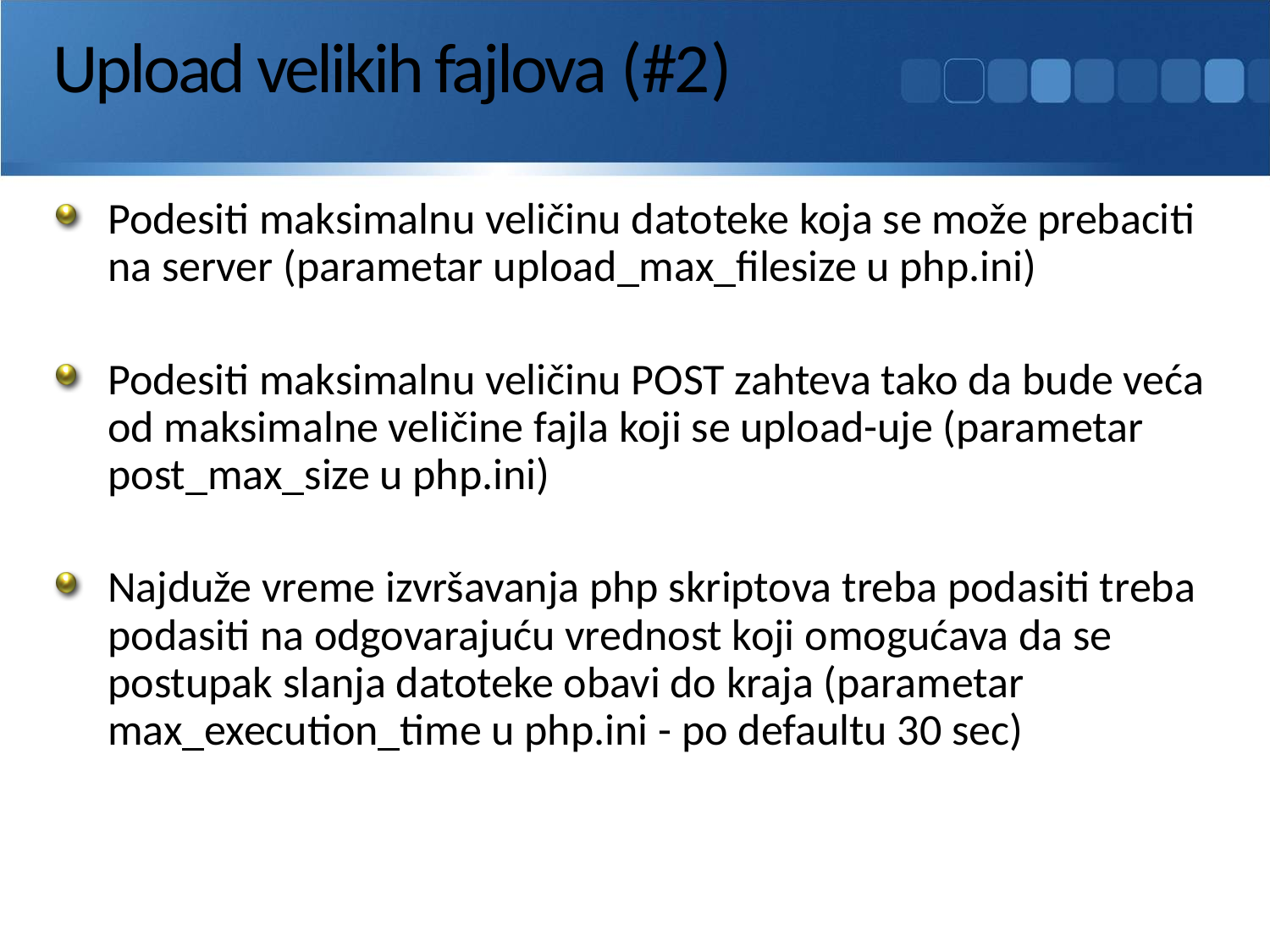

# Upload velikih fajlova (#2)
Podesiti maksimalnu veličinu datoteke koja se može prebaciti na server (parametar upload_max_filesize u php.ini)

Podesiti maksimalnu veličinu POST zahteva tako da bude veća od maksimalne veličine fajla koji se upload-uje (parametar post_max_size u php.ini)

Najduže vreme izvršavanja php skriptova treba podasiti treba podasiti na odgovarajuću vrednost koji omogućava da se postupak slanja datoteke obavi do kraja (parametar max_execution_time u php.ini - po defaultu 30 sec)